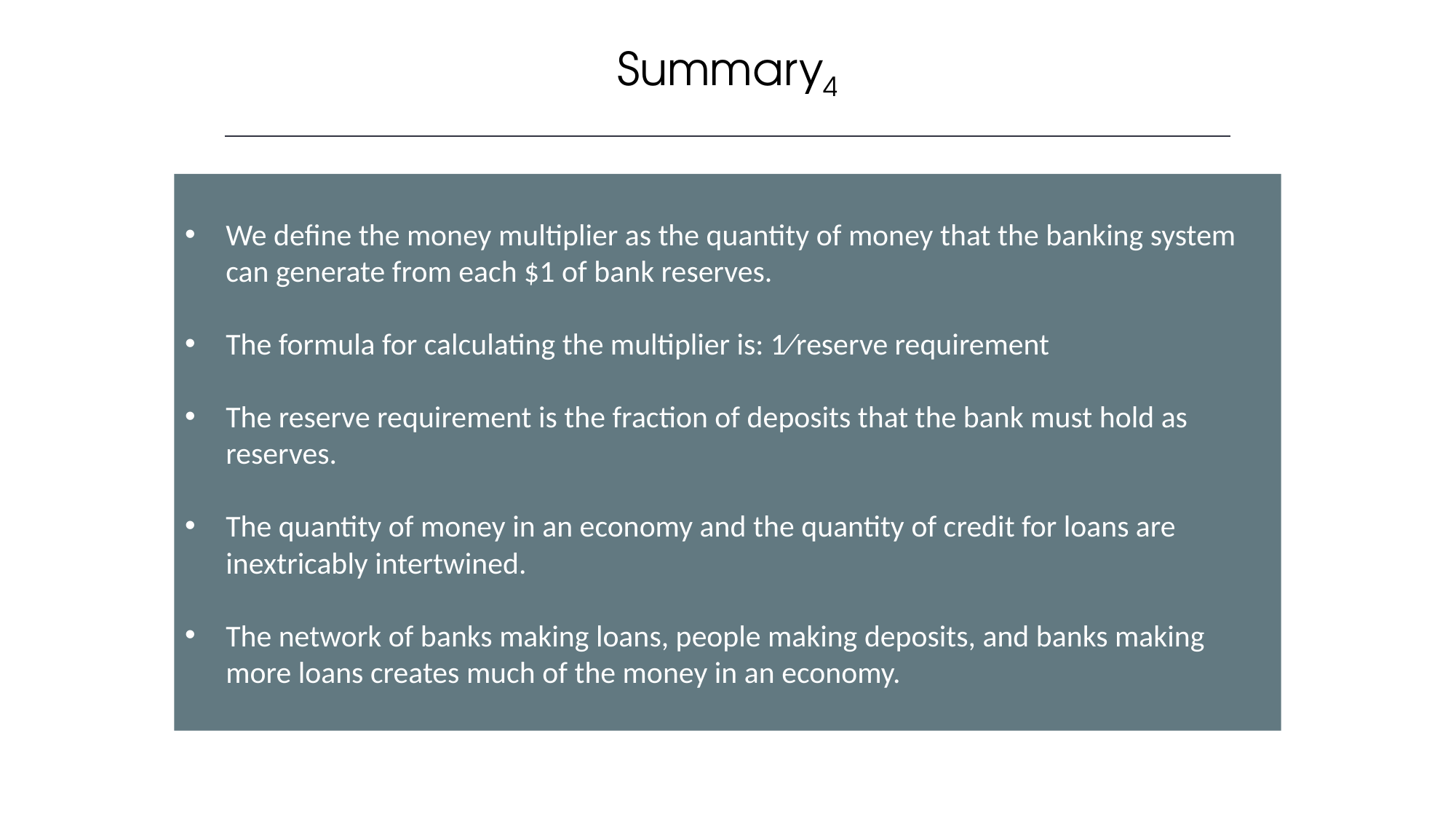

Summary4

We define the money multiplier as the quantity of money that the banking system can generate from each $1 of bank reserves.

The formula for calculating the multiplier is: 1∕reserve requirement

The reserve requirement is the fraction of deposits that the bank must hold as reserves.

The quantity of money in an economy and the quantity of credit for loans are inextricably intertwined.

The network of banks making loans, people making deposits, and banks making more loans creates much of the money in an economy.